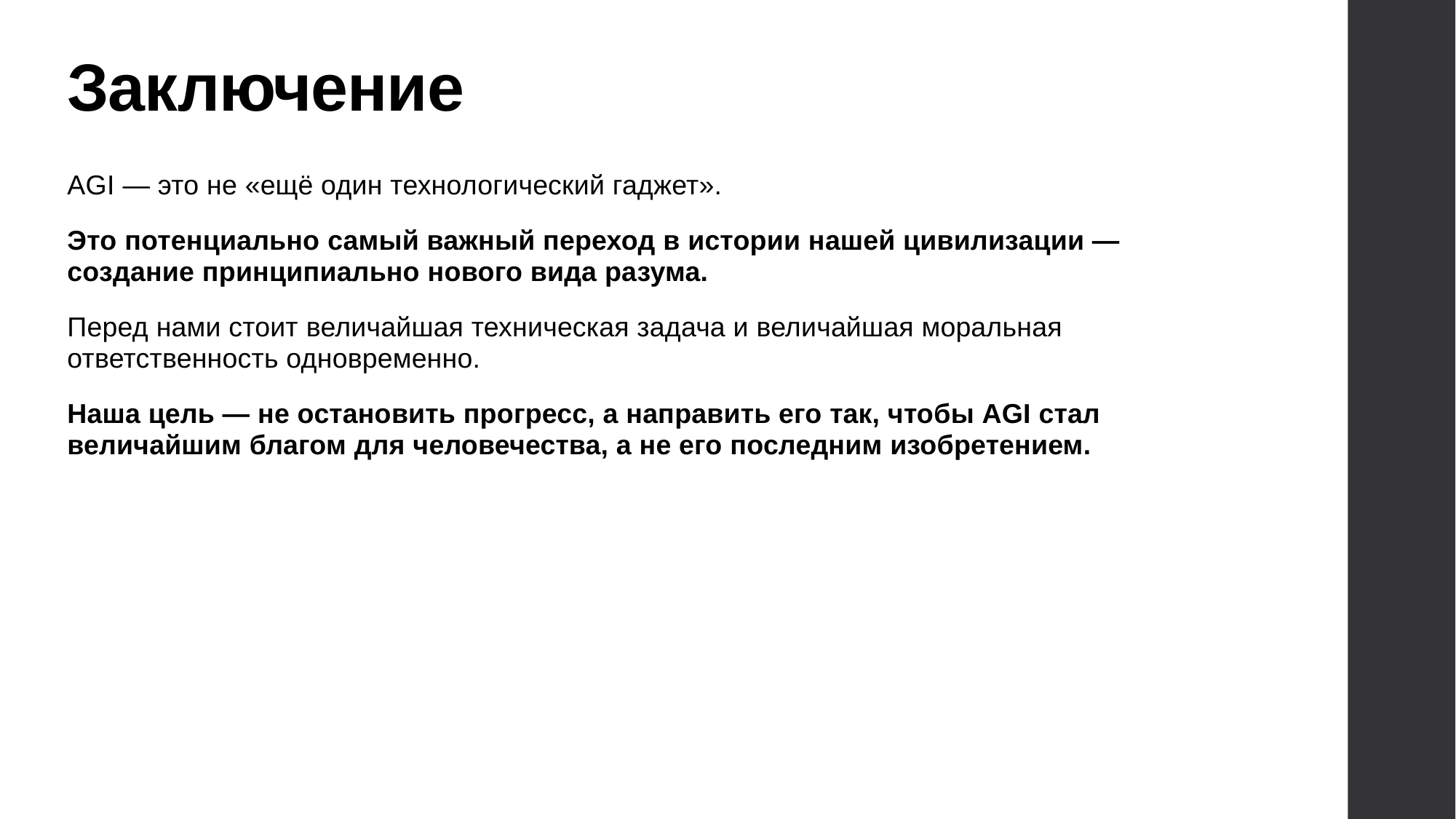

# Заключение
AGI — это не «ещё один технологический гаджет».
Это потенциально самый важный переход в истории нашей цивилизации — создание принципиально нового вида разума.
Перед нами стоит величайшая техническая задача и величайшая моральная ответственность одновременно.
Наша цель — не остановить прогресс, а направить его так, чтобы AGI стал величайшим благом для человечества, а не его последним изобретением.